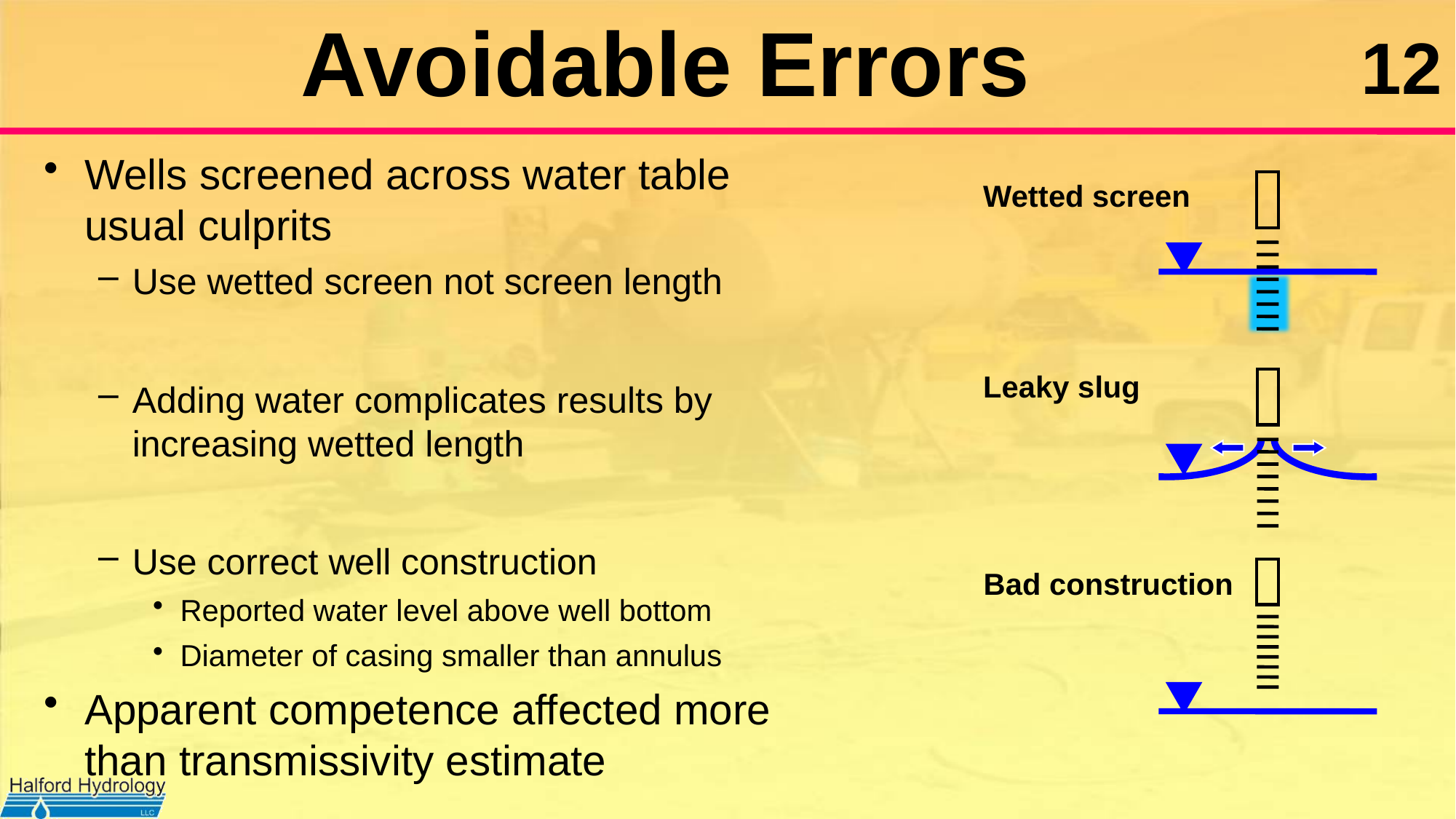

# Avoidable Errors
Wells screened across water table usual culprits
Use wetted screen not screen length

Adding water complicates results by increasing wetted length

Use correct well construction
Reported water level above well bottom
Diameter of casing smaller than annulus
Apparent competence affected more than transmissivity estimate
Wetted screen

Leaky slug

Bad construction